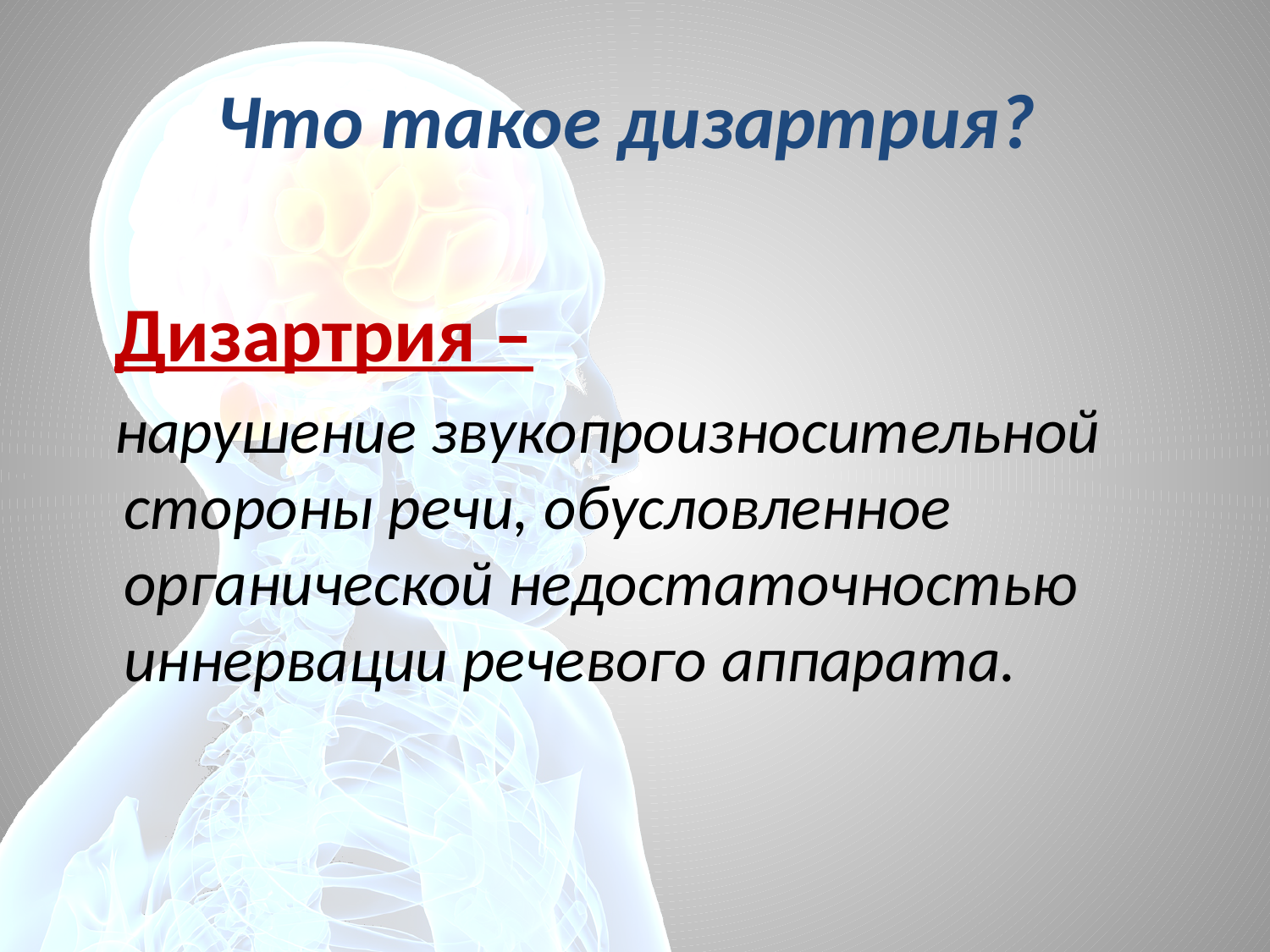

# Что такое дизартрия?
   Дизартрия –
   нарушение звукопроизносительной стороны речи, обусловленное органической недостаточностью иннервации речевого аппарата.